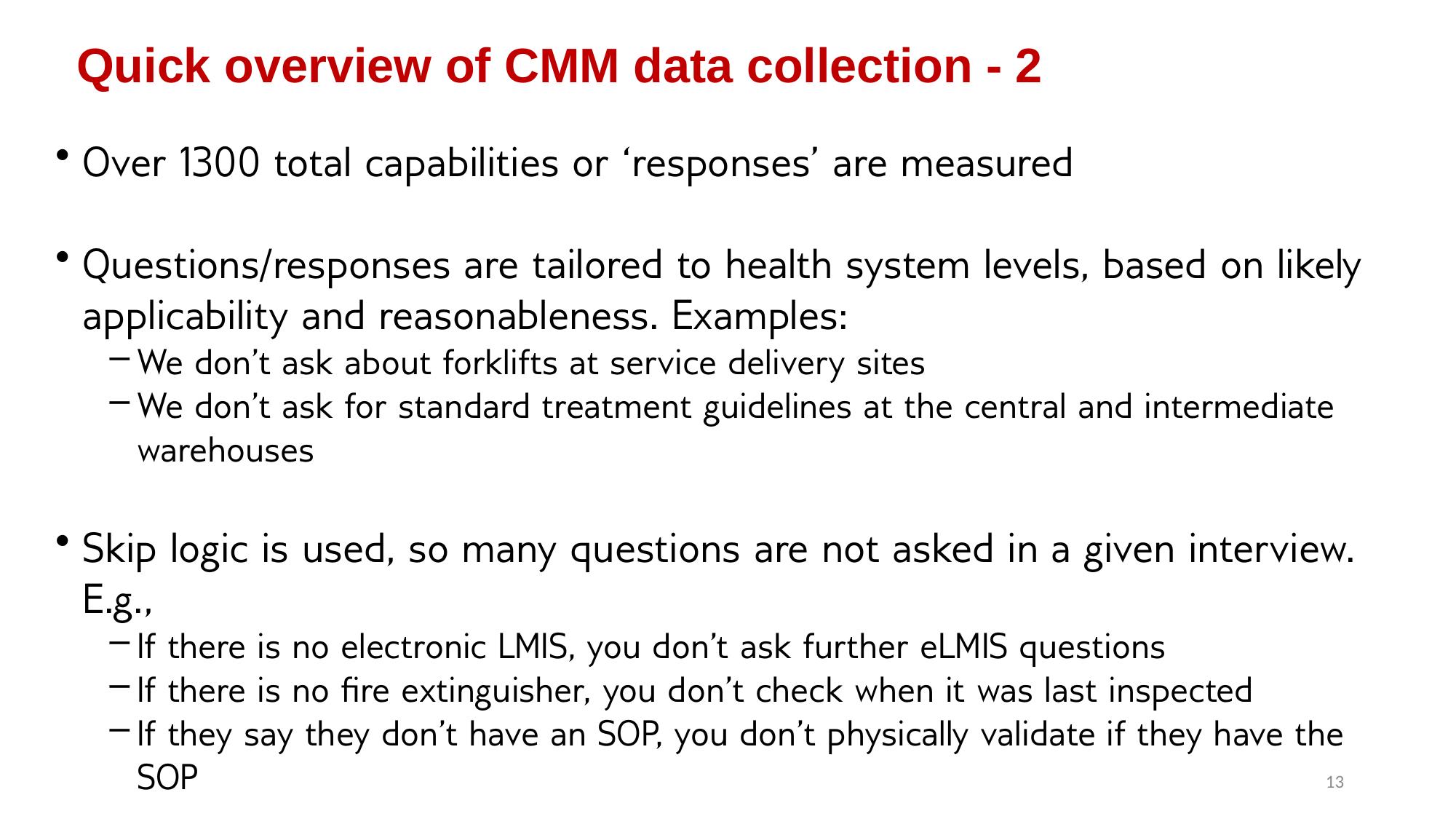

Quick overview of CMM data collection - 2
Over 1300 total capabilities or ‘responses’ are measured

Questions/responses are tailored to health system levels, based on likely applicability and reasonableness. Examples:
We don’t ask about forklifts at service delivery sites
We don’t ask for standard treatment guidelines at the central and intermediate warehouses

Skip logic is used, so many questions are not asked in a given interview. E.g.,
If there is no electronic LMIS, you don’t ask further eLMIS questions
If there is no fire extinguisher, you don’t check when it was last inspected
If they say they don’t have an SOP, you don’t physically validate if they have the SOP

Customizations to local context can be made, with limits and caution

13